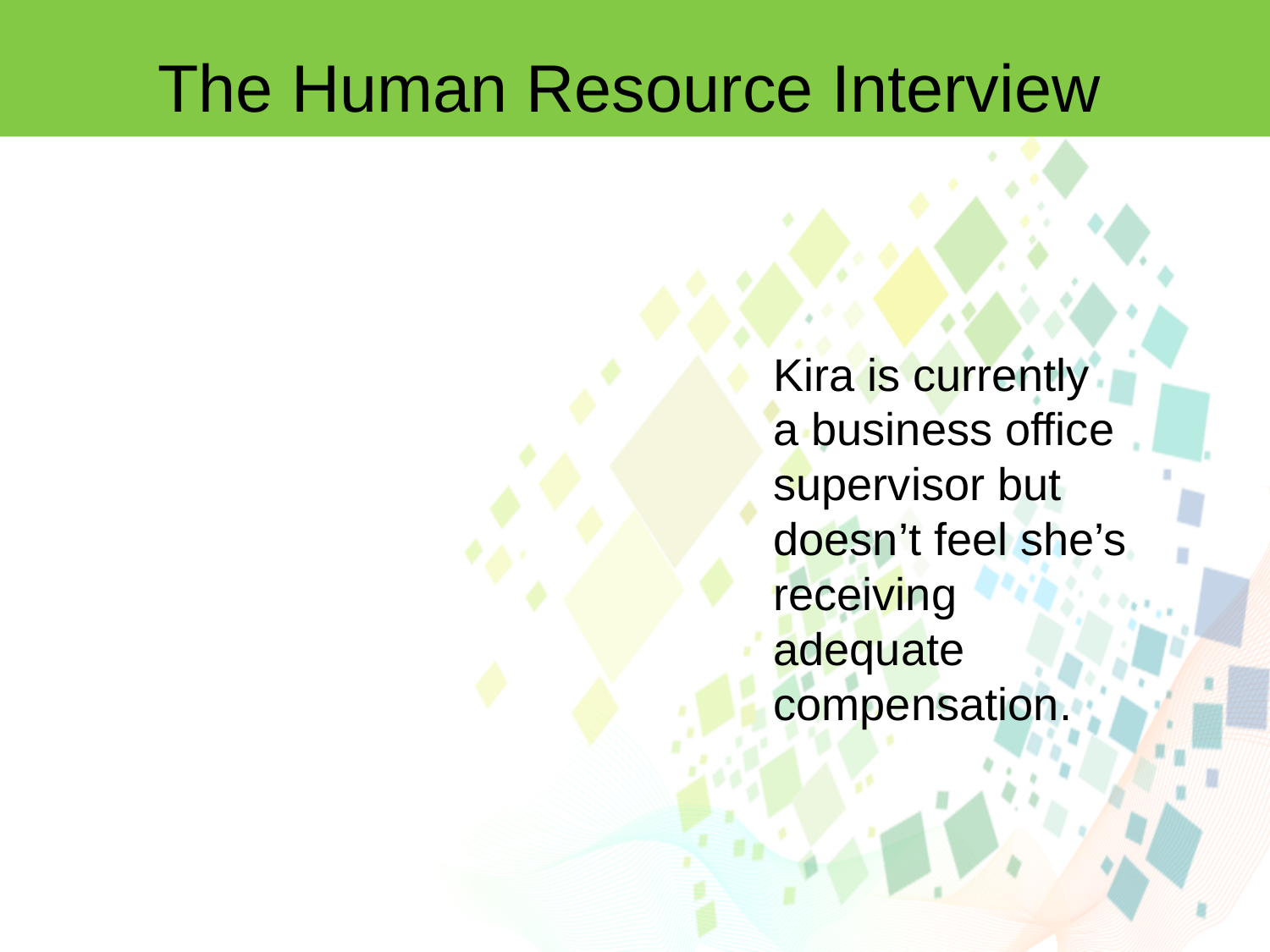

The Human Resource Interview
Kira is currently
a business office supervisor but doesn’t feel she’s receiving adequate compensation.